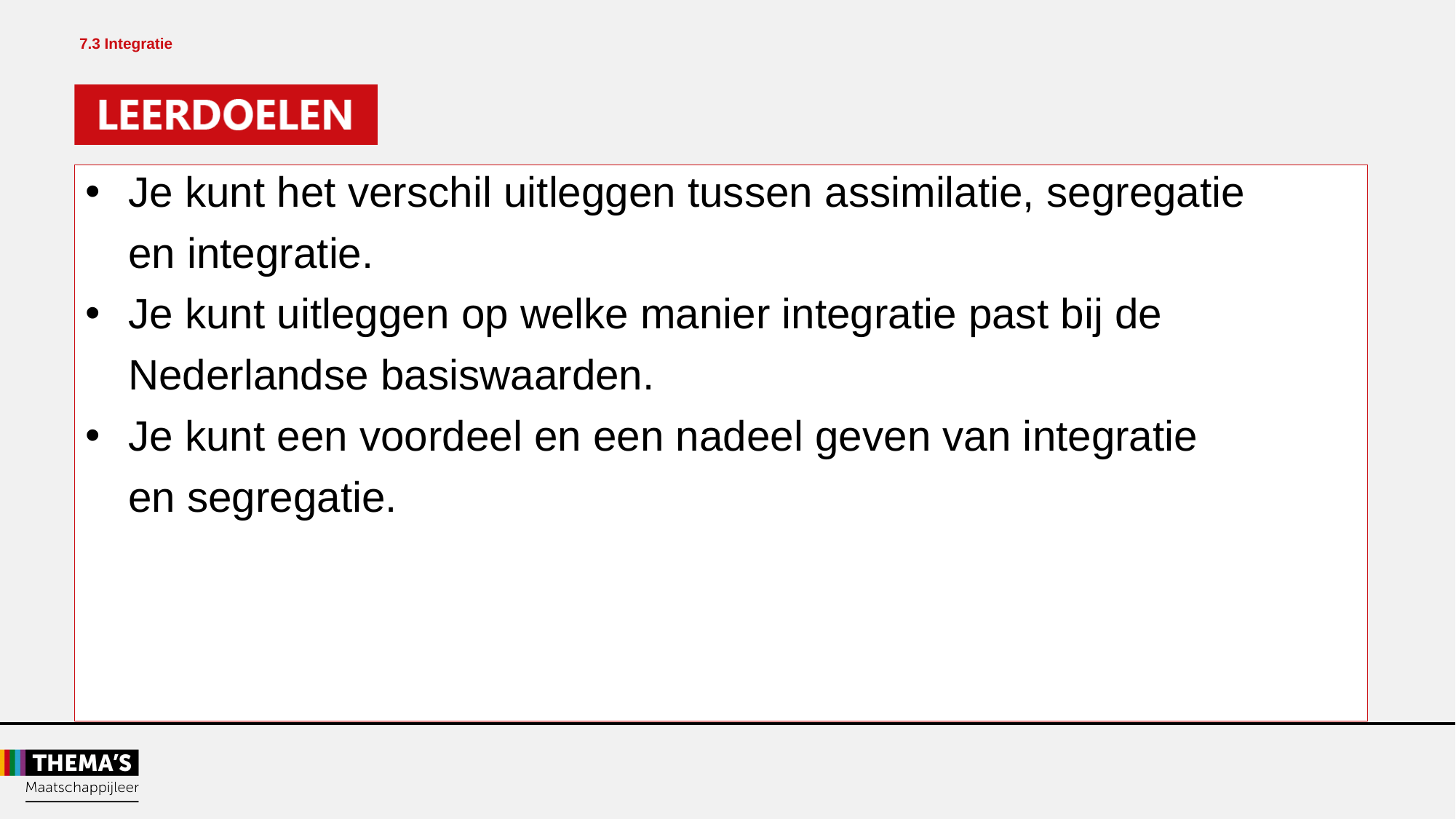

7.3 Integratie
Je kunt het verschil uitleggen tussen assimilatie, segregatie
	en integratie.
Je kunt uitleggen op welke manier integratie past bij de
	Nederlandse basiswaarden.
Je kunt een voordeel en een nadeel geven van integratie
	en segregatie.